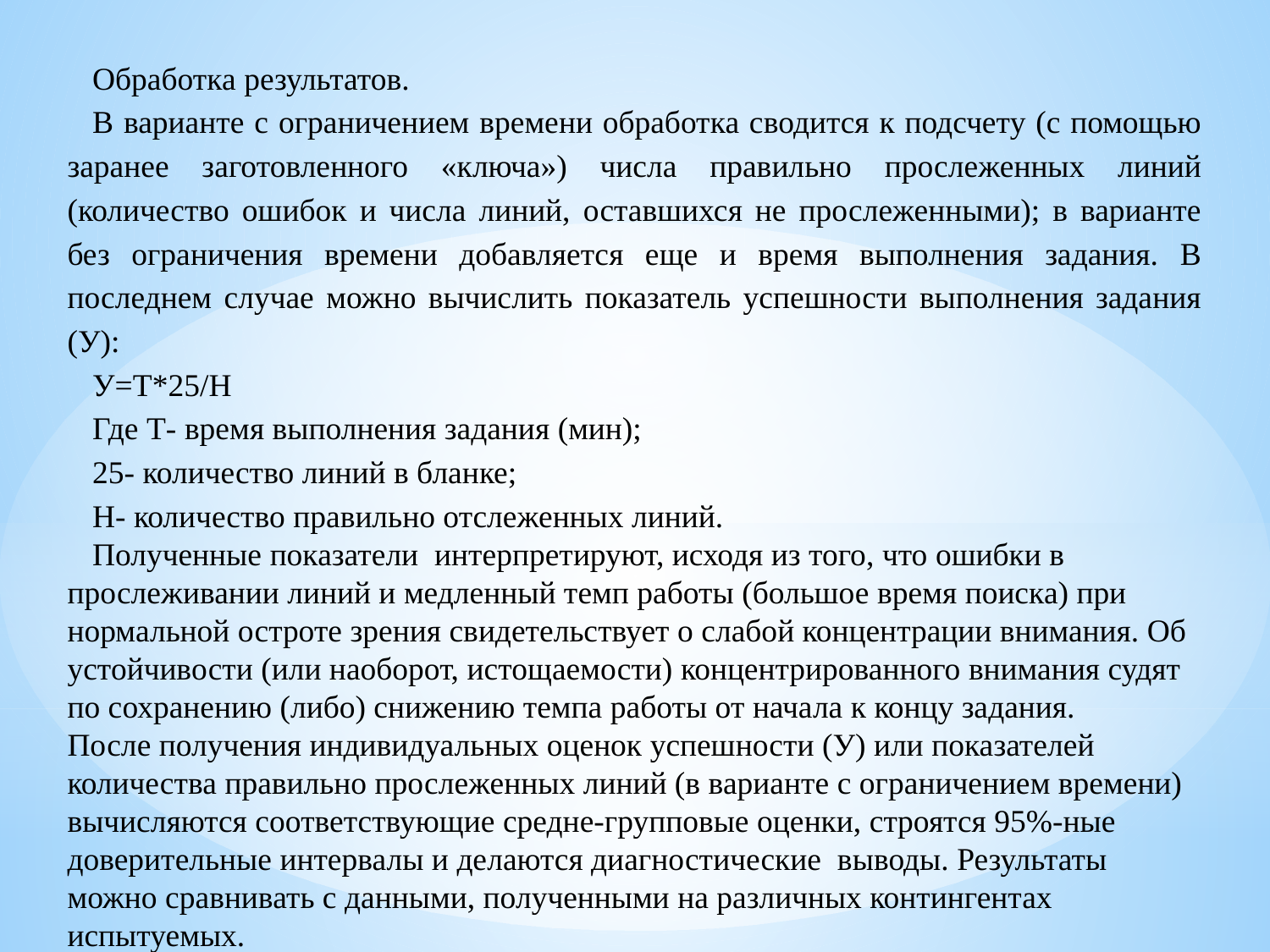

Обработка результатов.
В варианте с ограничением времени обработка сводится к подсчету (с помощью заранее заготовленного «ключа») числа правильно прослеженных линий (количество ошибок и числа линий, оставшихся не прослеженными); в варианте без ограничения времени добавляется еще и время выполнения задания. В последнем случае можно вычислить показатель успешности выполнения задания (У):
У=Т*25/Н
Где Т- время выполнения задания (мин);
25- количество линий в бланке;
Н- количество правильно отслеженных линий.
Полученные показатели  интерпретируют, исходя из того, что ошибки в прослеживании линий и медленный темп работы (большое время поиска) при нормальной остроте зрения свидетельствует о слабой концентрации внимания. Об устойчивости (или наоборот, истощаемости) концентрированного внимания судят по сохранению (либо) снижению темпа работы от начала к концу задания.
После получения индивидуальных оценок успешности (У) или показателей количества правильно прослеженных линий (в варианте с ограничением времени) вычисляются соответствующие средне-групповые оценки, строятся 95%-ные доверительные интервалы и делаются диагностические  выводы. Результаты можно сравнивать с данными, полученными на различных контингентах испытуемых.